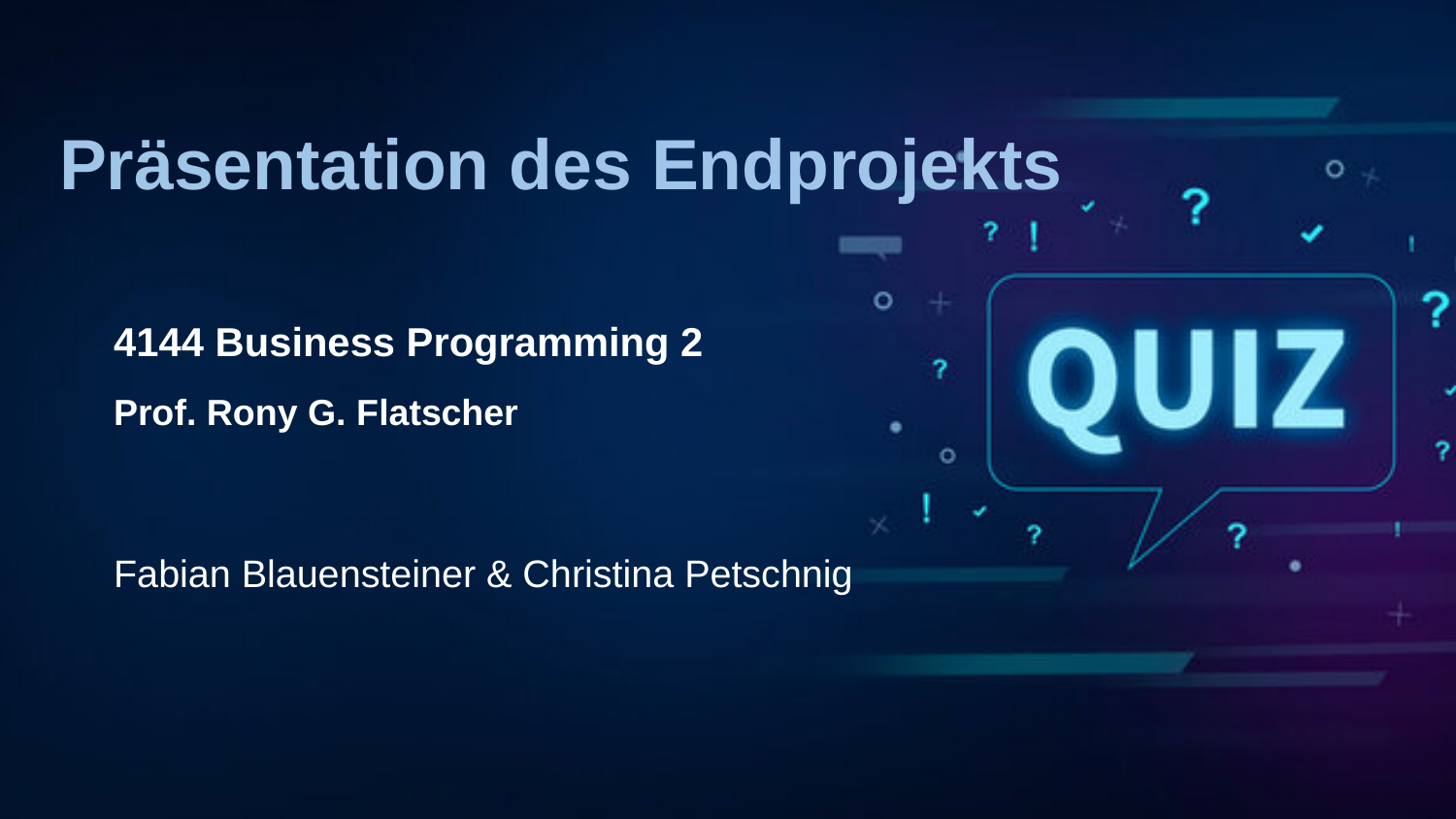

# Präsentation des Endprojekts

4144 Business Programming 2
Prof. Rony G. Flatscher

Fabian Blauensteiner & Christina Petschnig